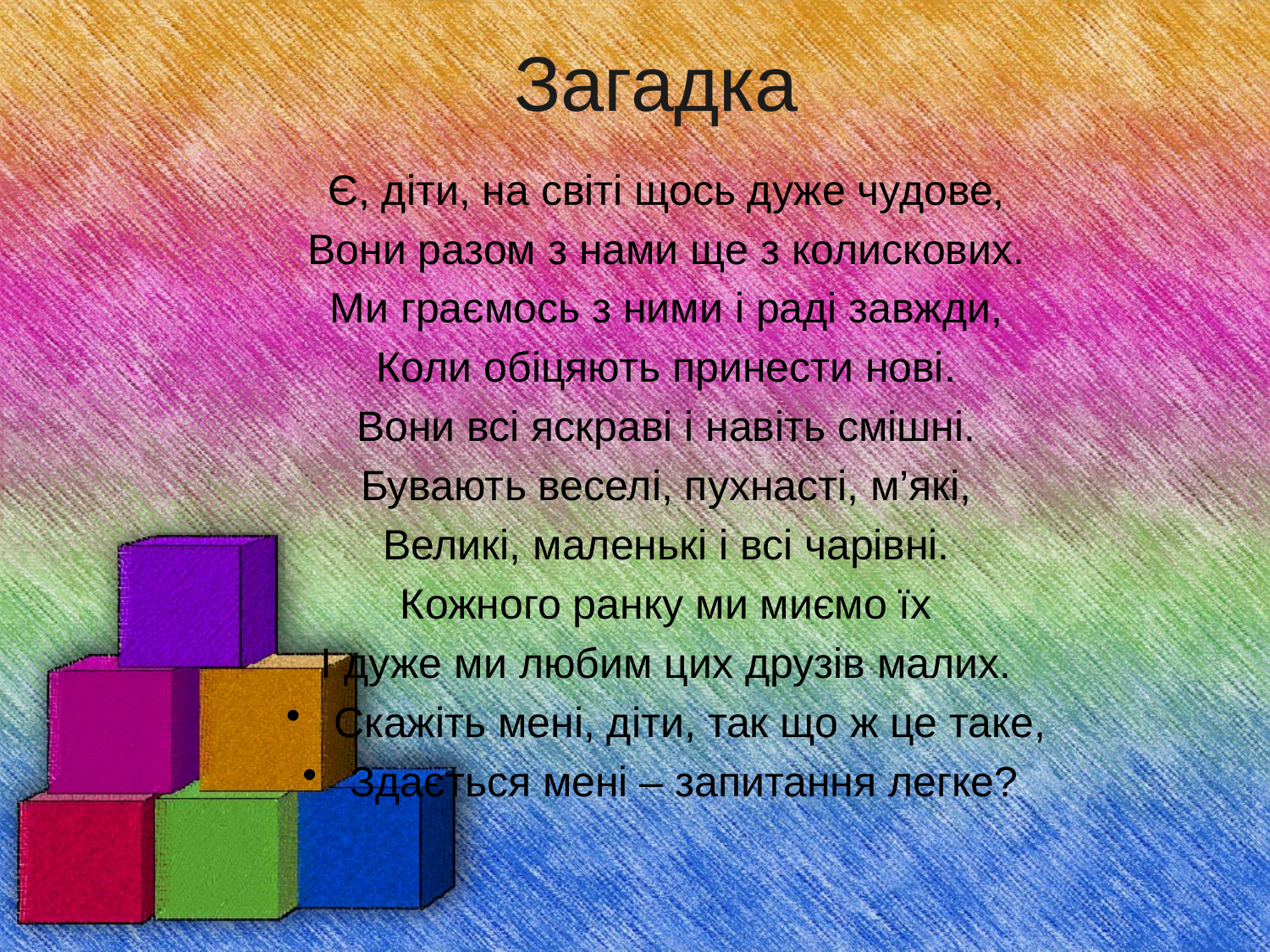

# Загадка
Є, діти, на світі щось дуже чудове,
Вони разом з нами ще з колискових.
Ми граємось з ними і раді завжди,
Коли обіцяють принести нові.
Вони всі яскраві і навіть смішні.
Бувають веселі, пухнасті, м’які,
Великі, маленькі і всі чарівні.
Кожного ранку ми миємо їх
І дуже ми любим цих друзів малих.
Скажіть мені, діти, так що ж це таке,
Здається мені – запитання легке?